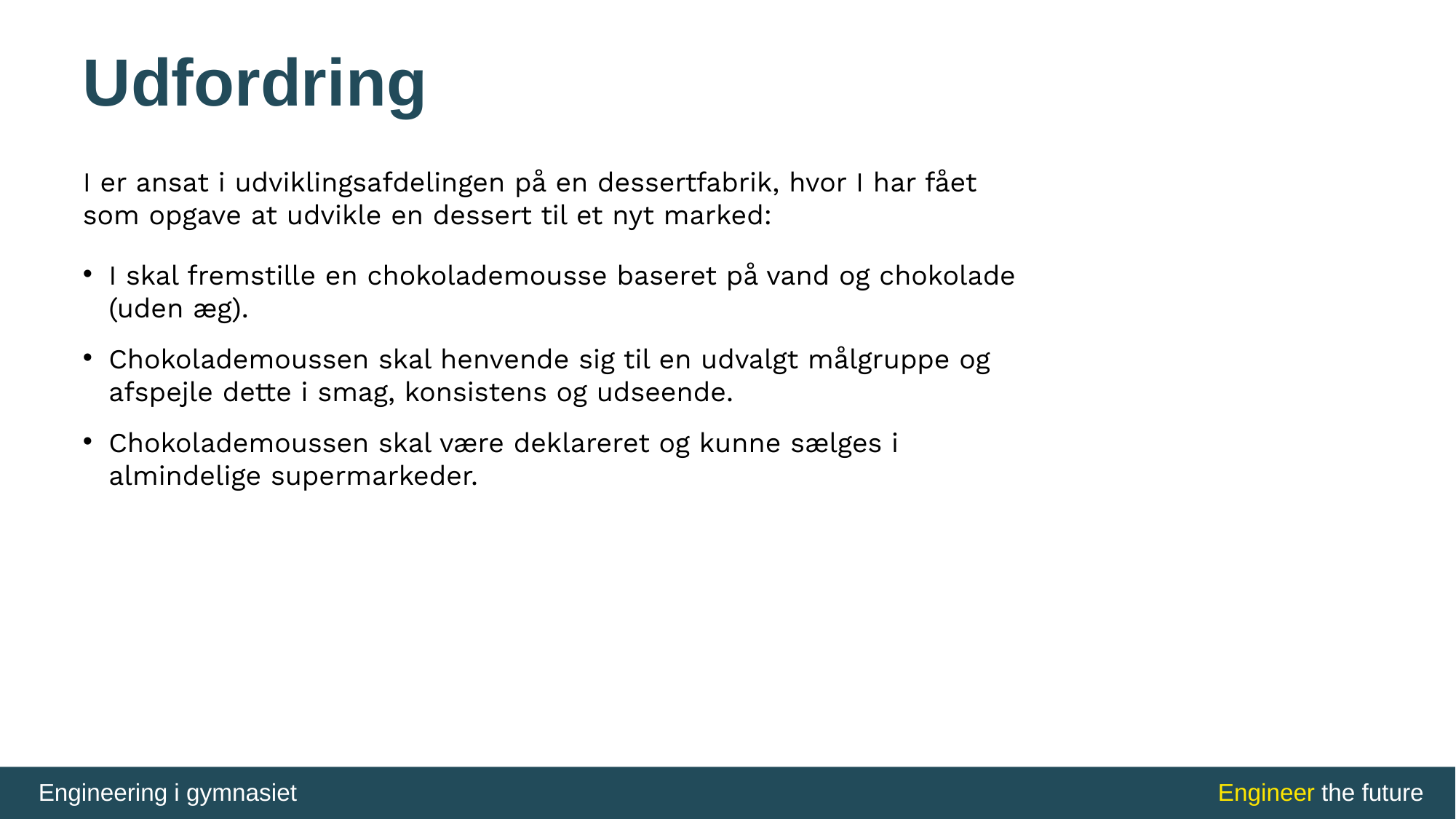

# Udfordring
I er ansat i udviklingsafdelingen på en dessertfabrik, hvor I har fået som opgave at udvikle en dessert til et nyt marked:
I skal fremstille en chokolademousse baseret på vand og chokolade (uden æg).
Chokolademoussen skal henvende sig til en udvalgt målgruppe og afspejle dette i smag, konsistens og udseende.
Chokolademoussen skal være deklareret og kunne sælges i almindelige supermarkeder.